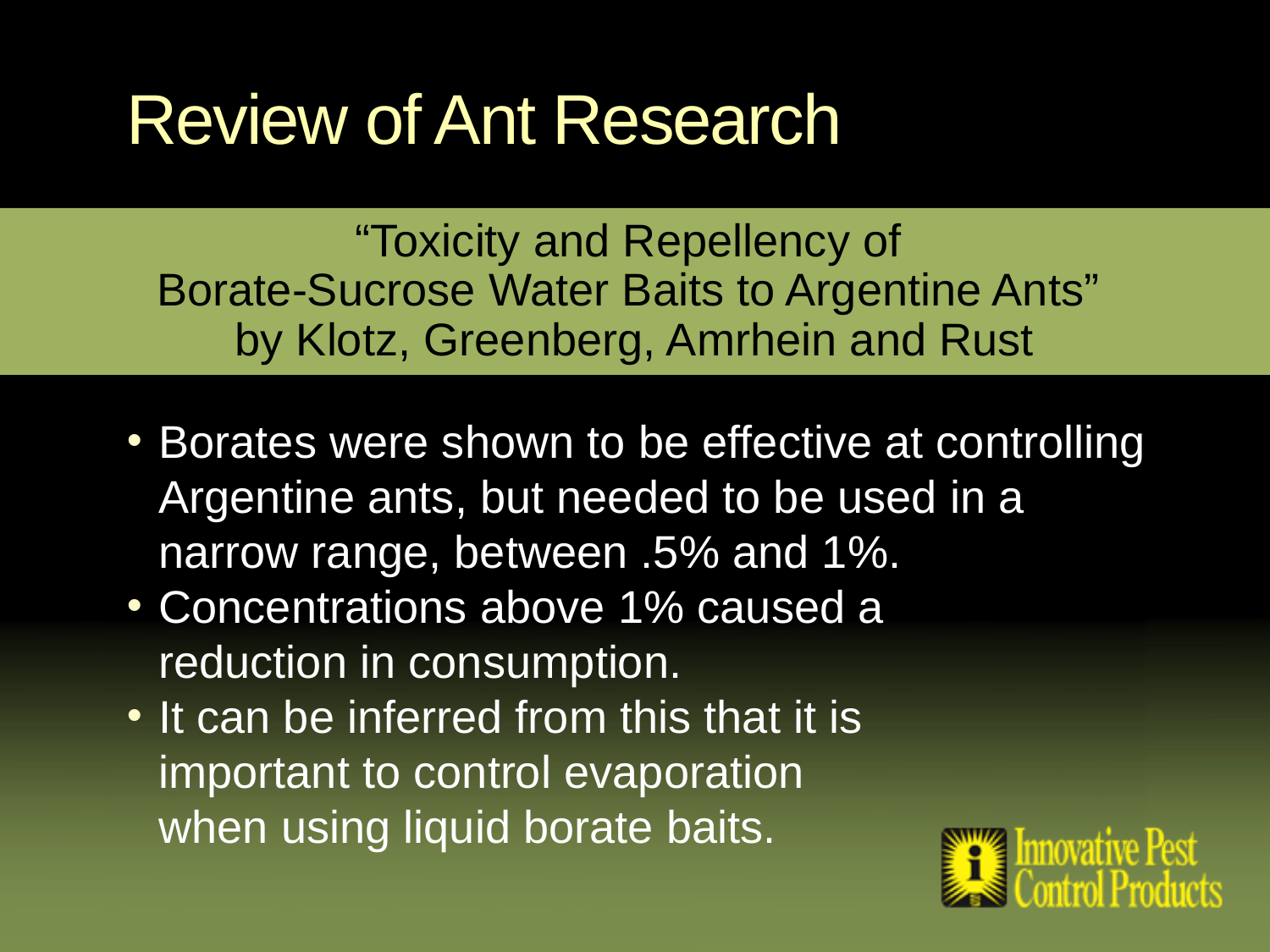

# Review of Ant Research
“Toxicity and Repellency of
Borate-Sucrose Water Baits to Argentine Ants”
by Klotz, Greenberg, Amrhein and Rust
Borates were shown to be effective at controlling Argentine ants, but needed to be used in a narrow range, between .5% and 1%.
Concentrations above 1% caused a
reduction in consumption.
It can be inferred from this that it is
important to control evaporation
when using liquid borate baits.